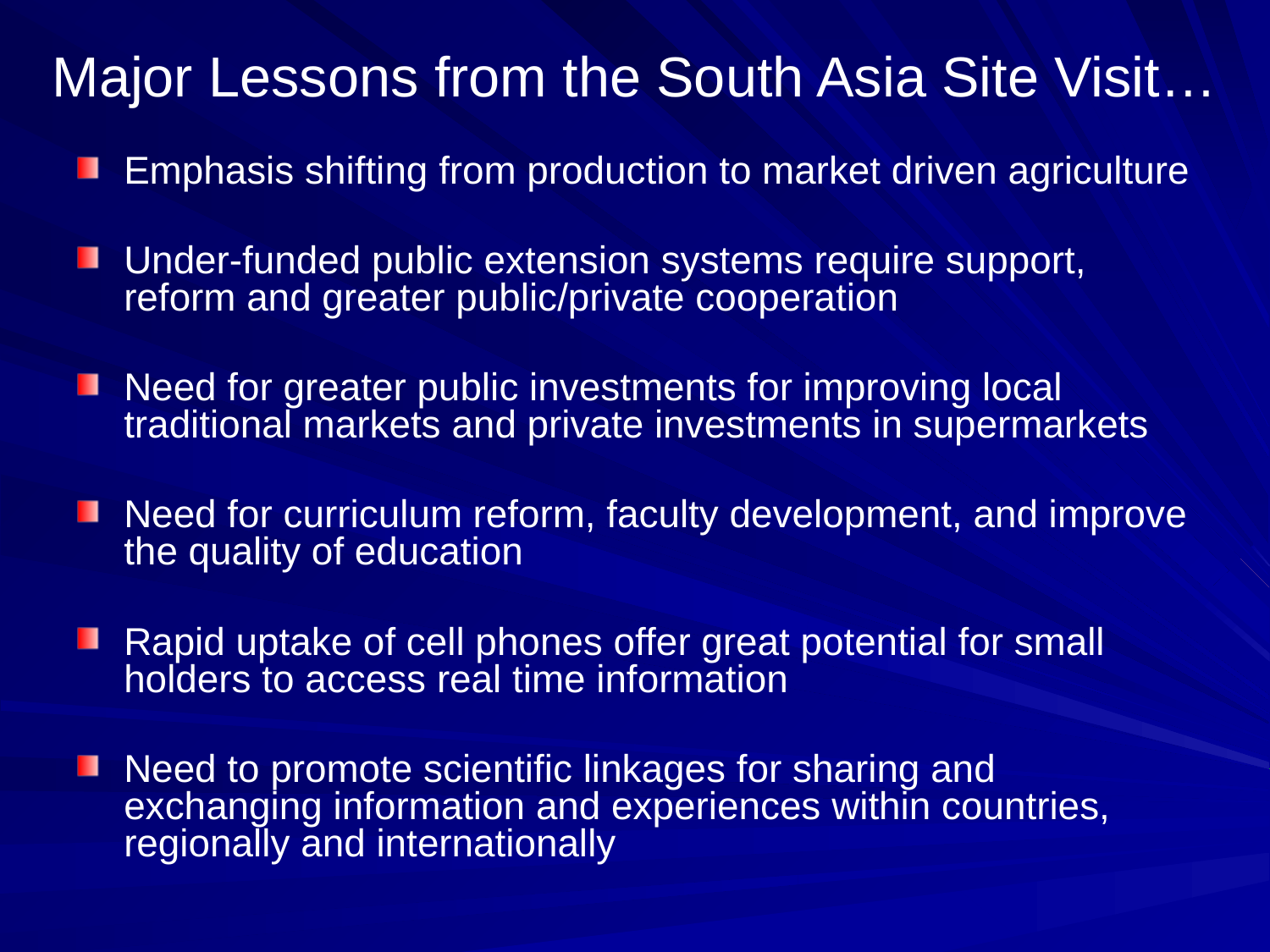

# Major Lessons from the South Asia Site Visit…
Emphasis shifting from production to market driven agriculture

Under-funded public extension systems require support, reform and greater public/private cooperation

Need for greater public investments for improving local traditional markets and private investments in supermarkets

Need for curriculum reform, faculty development, and improve the quality of education

Rapid uptake of cell phones offer great potential for small holders to access real time information

Need to promote scientific linkages for sharing and exchanging information and experiences within countries, regionally and internationally